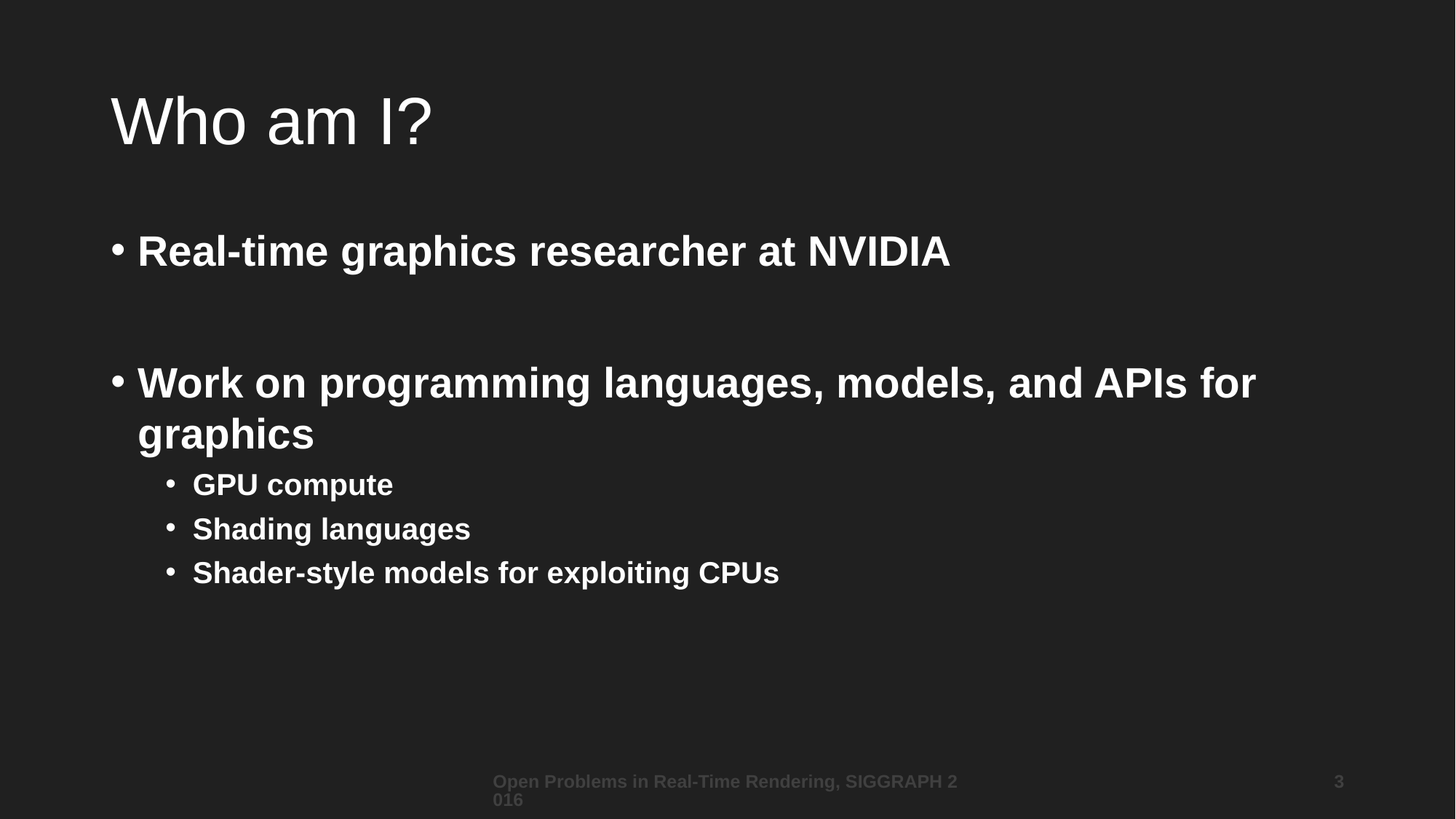

# Who am I?
Real-time graphics researcher at NVIDIA

Work on programming languages, models, and APIs for graphics
GPU compute
Shading languages
Shader-style models for exploiting CPUs
Open Problems in Real-Time Rendering, SIGGRAPH 2016
3